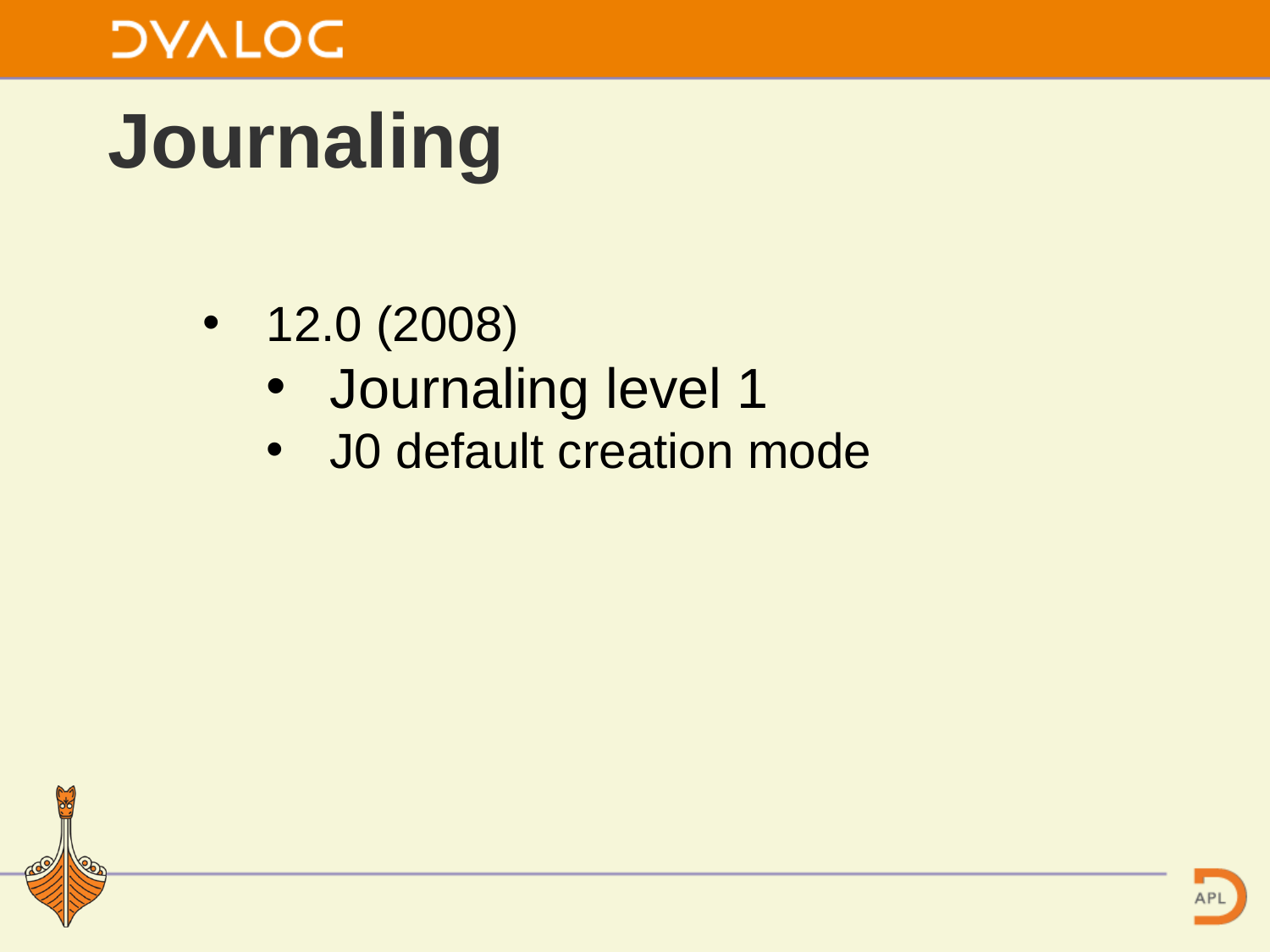

# Journaling
12.0 (2008)
Journaling level 1
J0 default creation mode